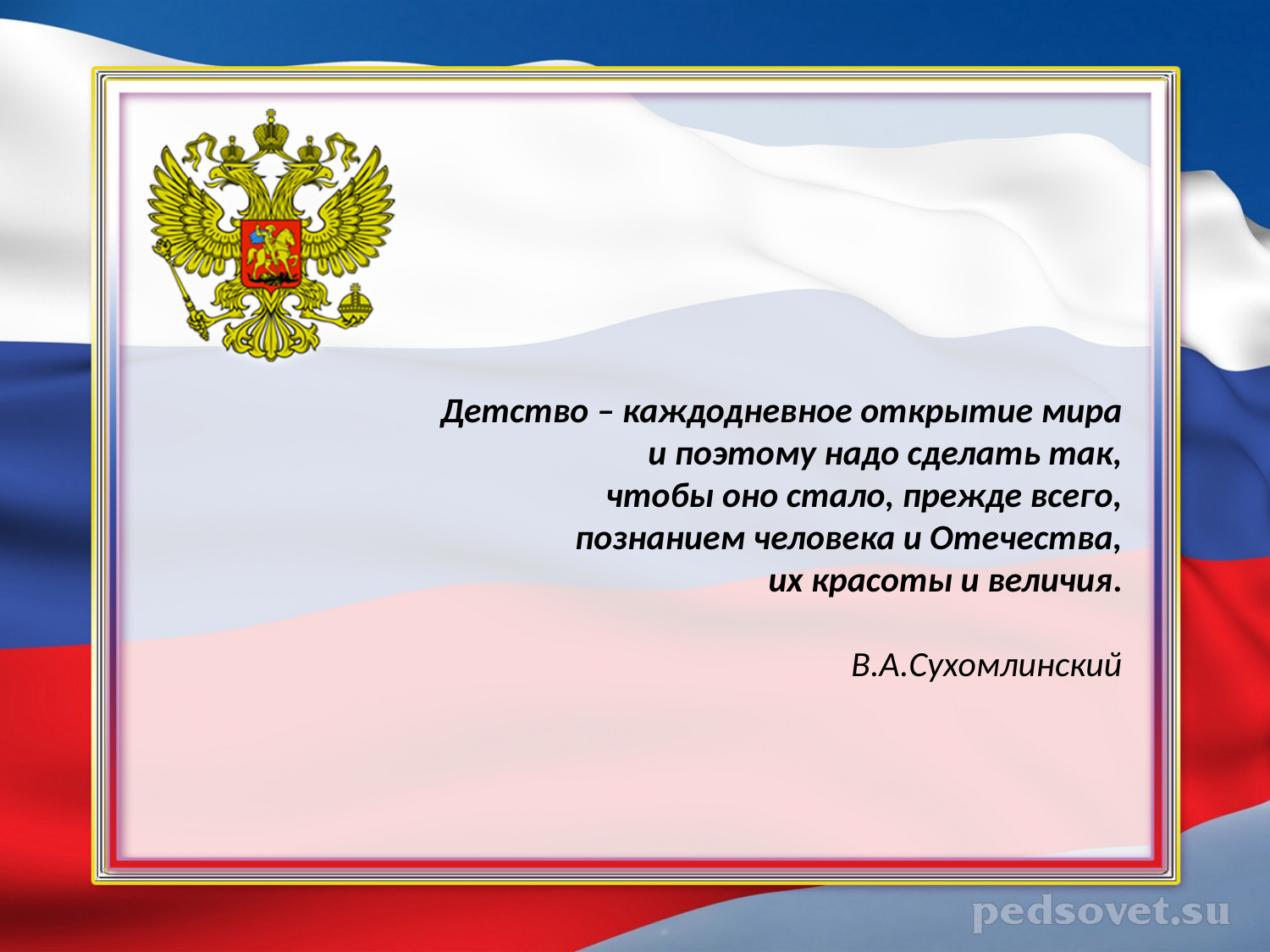

# Детство – каждодневное открытие мира и поэтому надо сделать так, чтобы оно стало, прежде всего, познанием человека и Отечества, их красоты и величия. В.А.Сухомлинский